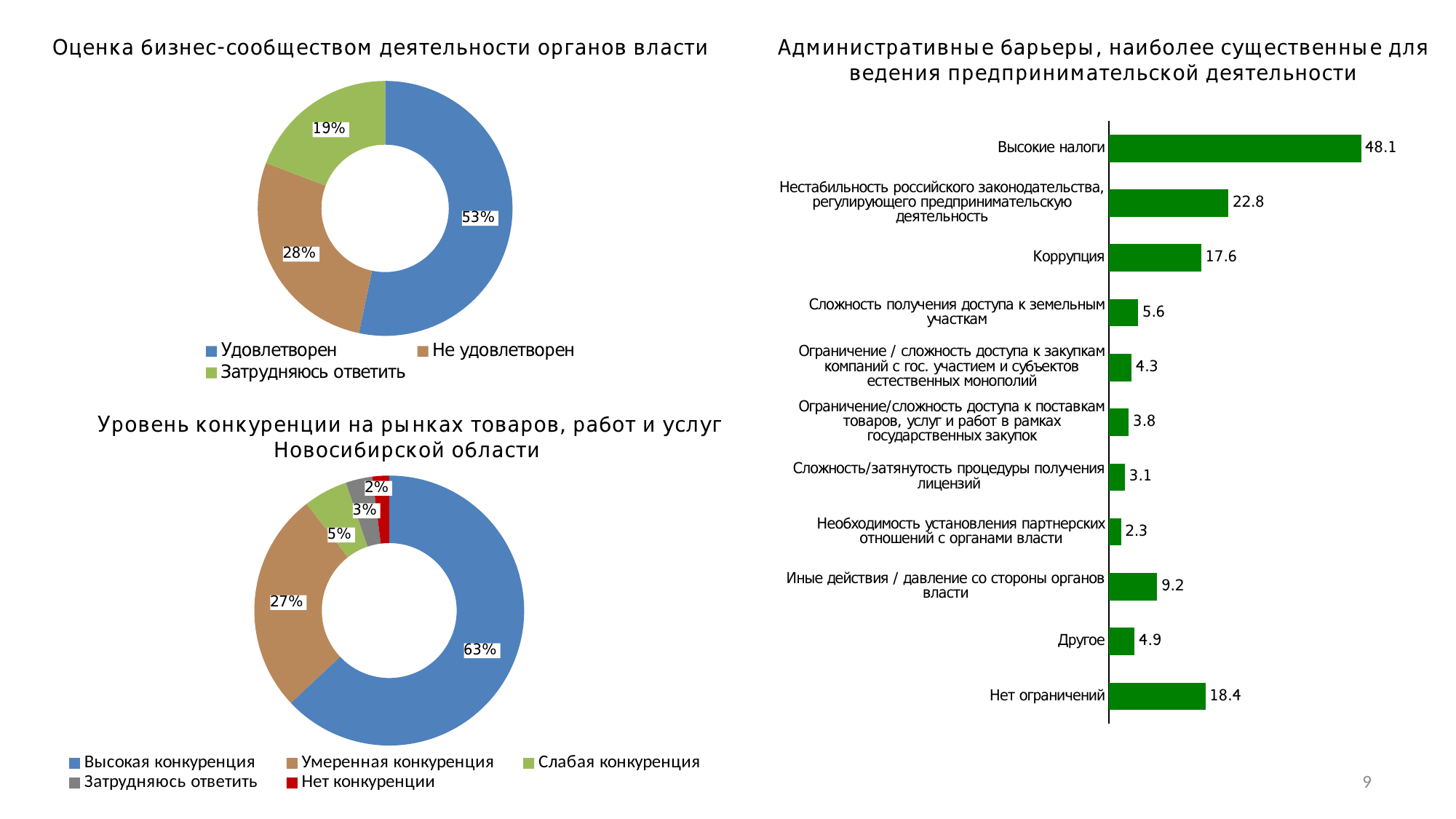

Оценка бизнес-сообществом деятельности органов власти
Административные барьеры, наиболее существенные для ведения предпринимательской деятельности

### Chart

| Category |  |
|---|---|
| Удовлетворен | 53.3 |
| Не удовлетворен | 27.5 |
| Затрудняюсь ответить | 19.2 |

### Chart

| Category | Столбец2 |
|---|---|
| Высокие налоги | 48.1 |
| Нестабильность российского законодательства, регулирующего предпринимательскую деятельность | 22.8 |
| Коррупция | 17.599999999999998 |
| Сложность получения доступа к земельным участкам | 5.6000000000000005 |
| Ограничение / сложность доступа к закупкам компаний с гос. участием и субъектов естественных монополий | 4.3 |
| Ограничение/сложность доступа к поставкам товаров, услуг и работ в рамках государственных закупок | 3.8 |
| Сложность/затянутость процедуры получения лицензий | 3.1 |
| Необходимость установления партнерских отношений с органами власти | 2.3 |
| Иные действия / давление со стороны органов власти | 9.2 |
| Другое | 4.9 |
| Нет ограничений | 18.4 |
Уровень конкуренции на рынках товаров, работ и услуг Новосибирской области

### Chart

| Category | Столбец1 |
|---|---|
| Высокая конкуренция | 63.0 |
| Умеренная конкуренция | 26.5 |
| Слабая конкуренция | 5.3 |
| Затрудняюсь ответить | 3.2 |
| Нет конкуренции | 2.0 |
9